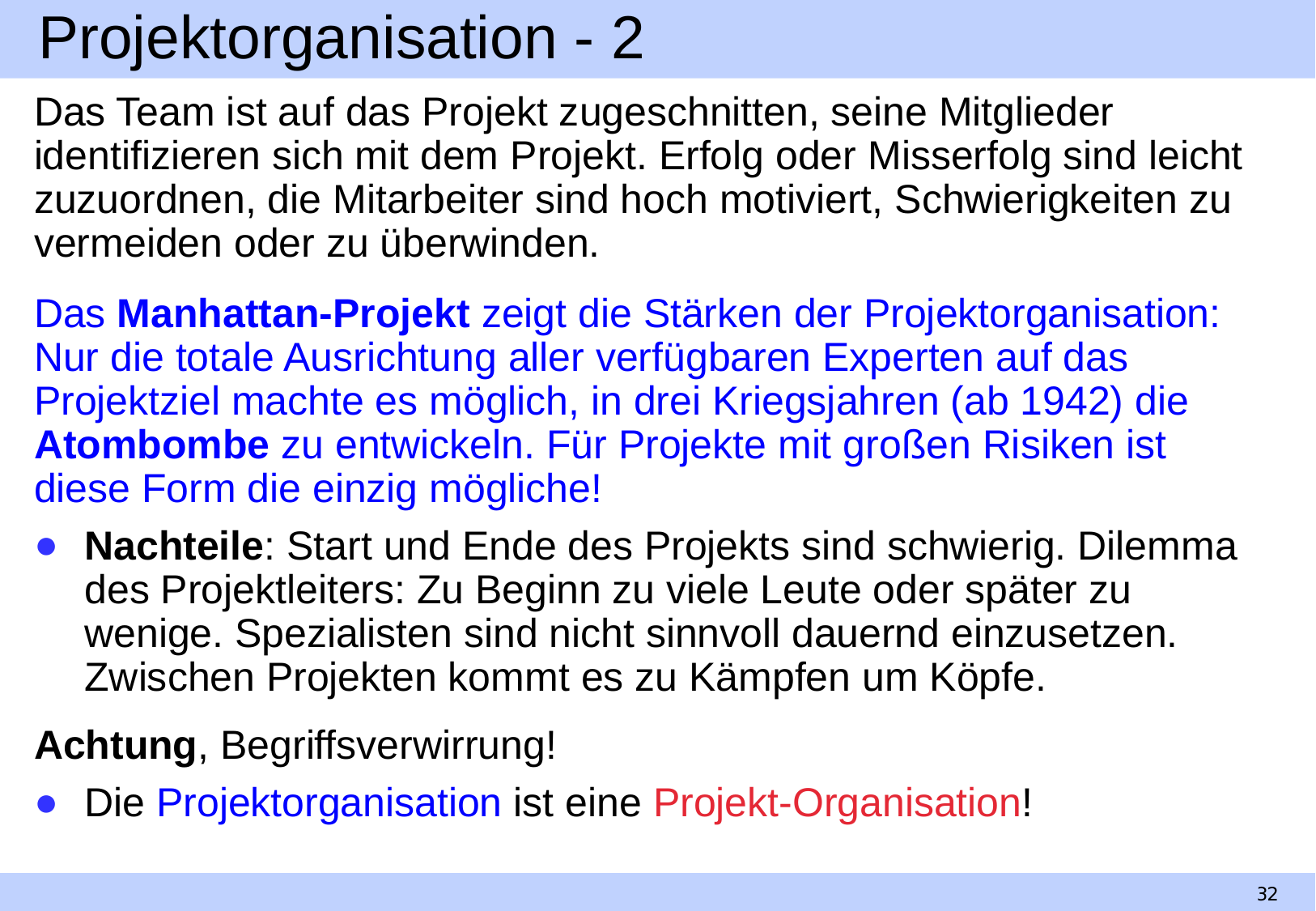

# Projektorganisation - 2
Das Team ist auf das Projekt zugeschnitten, seine Mitglieder identifizieren sich mit dem Projekt. Erfolg oder Misserfolg sind leicht zuzuordnen, die Mitarbeiter sind hoch motiviert, Schwierigkeiten zu vermeiden oder zu überwinden.
Das Manhattan-Projekt zeigt die Stärken der Projektorganisation: Nur die totale Ausrichtung aller verfügbaren Experten auf das Projektziel machte es möglich, in drei Kriegsjahren (ab 1942) die Atombombe zu entwickeln. Für Projekte mit großen Risiken ist diese Form die einzig mögliche!
Nachteile: Start und Ende des Projekts sind schwierig. Dilemma des Projektleiters: Zu Beginn zu viele Leute oder später zu wenige. Spezialisten sind nicht sinnvoll dauernd einzusetzen. Zwischen Projekten kommt es zu Kämpfen um Köpfe.
Achtung, Begriffsverwirrung!
Die Projektorganisation ist eine Projekt-Organisation!

32